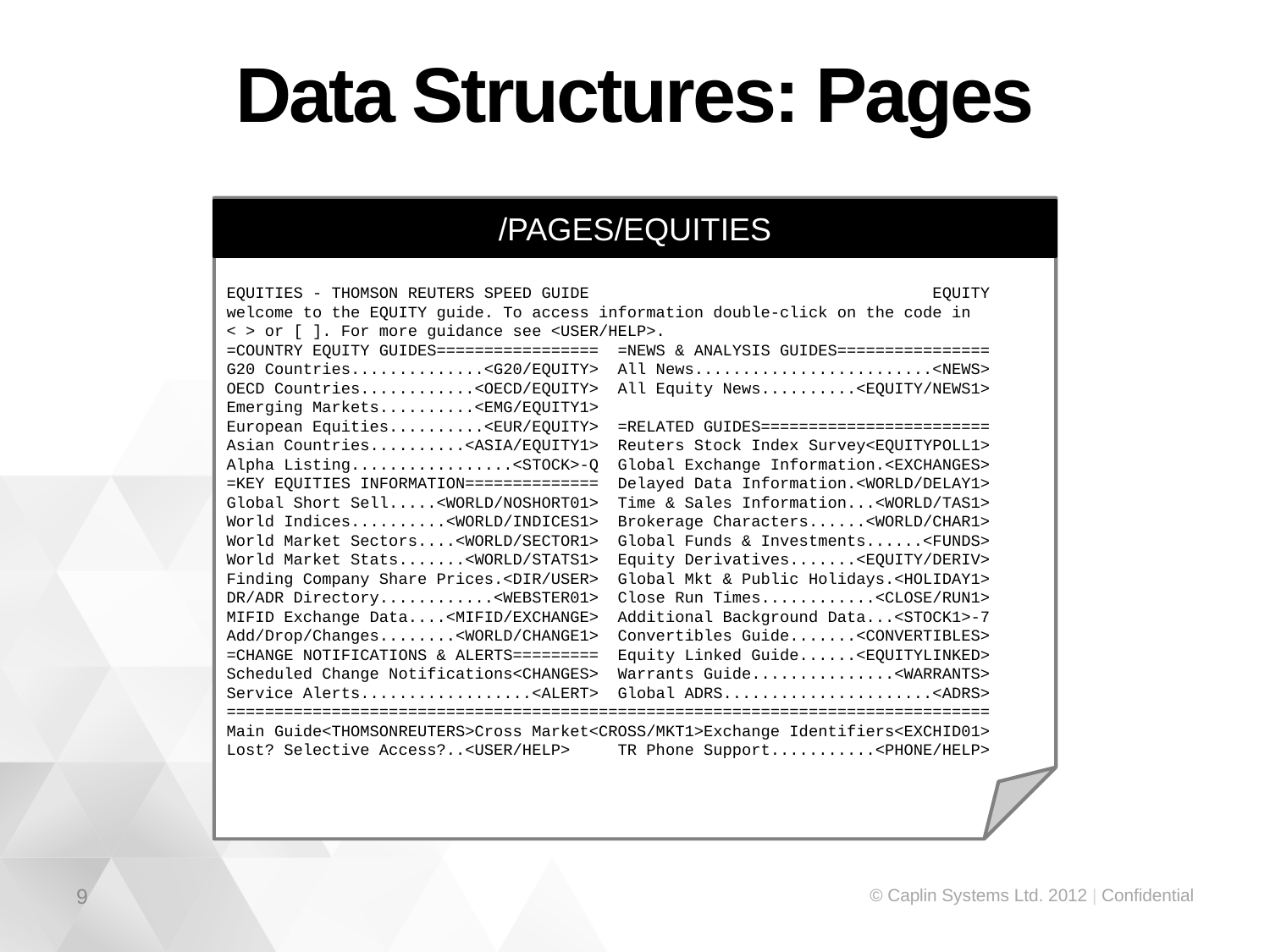

Data Structures: Pages

EQUITIES - THOMSON REUTERS SPEED GUIDE                                    EQUITY
welcome to the EQUITY guide. To access information double-click on the code in
< > or [ ]. For more guidance see <USER/HELP>.
=COUNTRY EQUITY GUIDES=================  =NEWS & ANALYSIS GUIDES================
G20 Countries..............<G20/EQUITY>  All News.........................<NEWS>
OECD Countries............<OECD/EQUITY>  All Equity News..........<EQUITY/NEWS1>
Emerging Markets..........<EMG/EQUITY1>
European Equities..........<EUR/EQUITY>  =RELATED GUIDES========================
Asian Countries..........<ASIA/EQUITY1>  Reuters Stock Index Survey<EQUITYPOLL1>
Alpha Listing.................<STOCK>-Q  Global Exchange Information.<EXCHANGES>
=KEY EQUITIES INFORMATION==============  Delayed Data Information.<WORLD/DELAY1>
Global Short Sell.....<WORLD/NOSHORT01>  Time & Sales Information...<WORLD/TAS1>
World Indices..........<WORLD/INDICES1>  Brokerage Characters......<WORLD/CHAR1>
World Market Sectors....<WORLD/SECTOR1>  Global Funds & Investments......<FUNDS>
World Market Stats.......<WORLD/STATS1>  Equity Derivatives.......<EQUITY/DERIV>
Finding Company Share Prices.<DIR/USER>  Global Mkt & Public Holidays.<HOLIDAY1>
DR/ADR Directory............<WEBSTER01>  Close Run Times............<CLOSE/RUN1>
MIFID Exchange Data....<MIFID/EXCHANGE>  Additional Background Data...<STOCK1>-7
Add/Drop/Changes........<WORLD/CHANGE1>  Convertibles Guide.......<CONVERTIBLES>
=CHANGE NOTIFICATIONS & ALERTS=========  Equity Linked Guide......<EQUITYLINKED>
Scheduled Change Notifications<CHANGES>  Warrants Guide...............<WARRANTS>
Service Alerts..................<ALERT>  Global ADRS......................<ADRS>
================================================================================
Main Guide<THOMSONREUTERS>Cross Market<CROSS/MKT1>Exchange Identifiers<EXCHID01>
Lost? Selective Access?..<USER/HELP>     TR Phone Support...........<PHONE/HELP>

/PAGES/EQUITIES

9